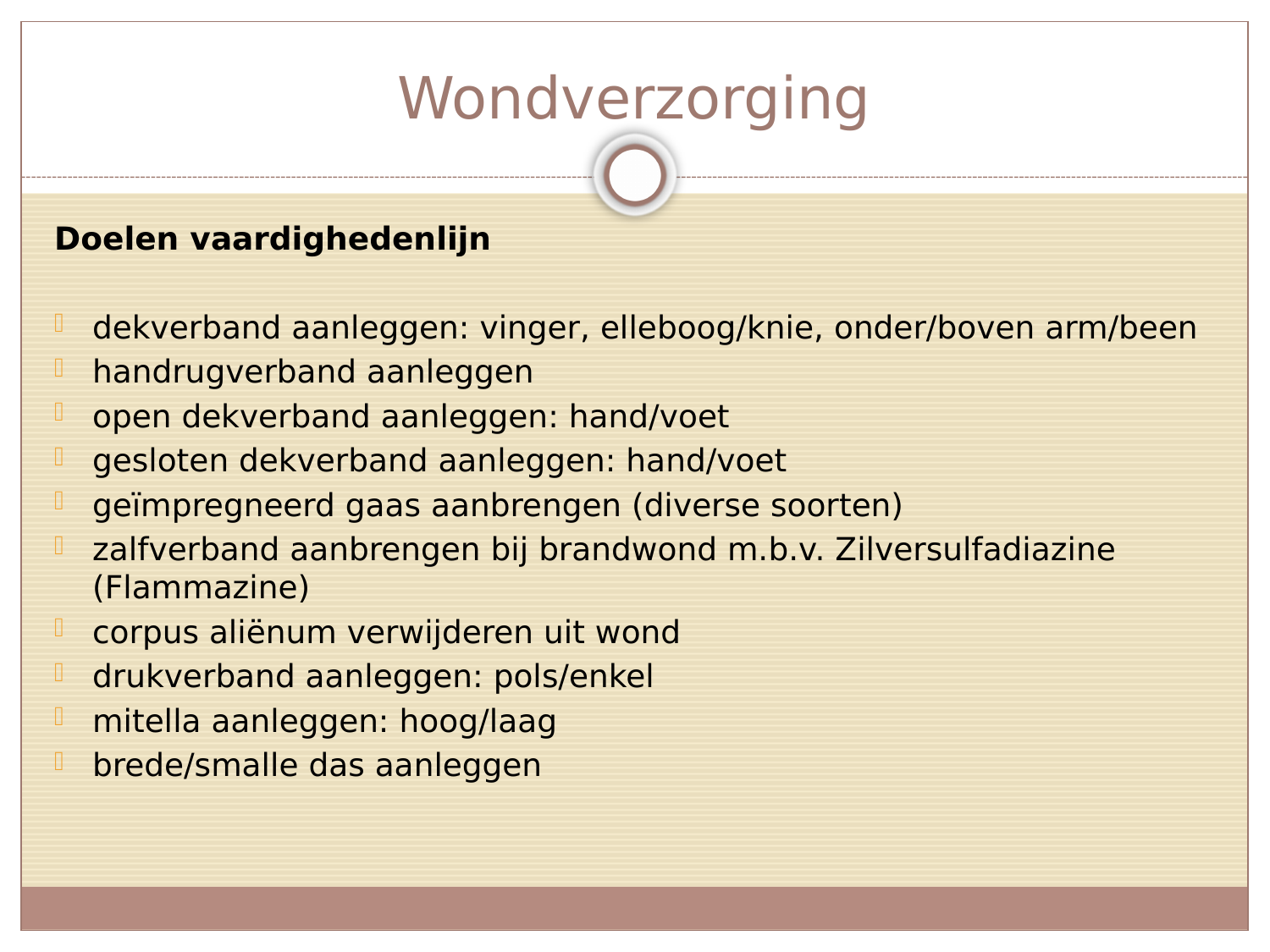

# Wondverzorging
Doelen vaardighedenlijn

dekverband aanleggen: vinger, elleboog/knie, onder/boven arm/been
handrugverband aanleggen
open dekverband aanleggen: hand/voet
gesloten dekverband aanleggen: hand/voet
geïmpregneerd gaas aanbrengen (diverse soorten)
zalfverband aanbrengen bij brandwond m.b.v. Zilversulfadiazine (Flammazine)
corpus aliënum verwijderen uit wond
drukverband aanleggen: pols/enkel
mitella aanleggen: hoog/laag
brede/smalle das aanleggen